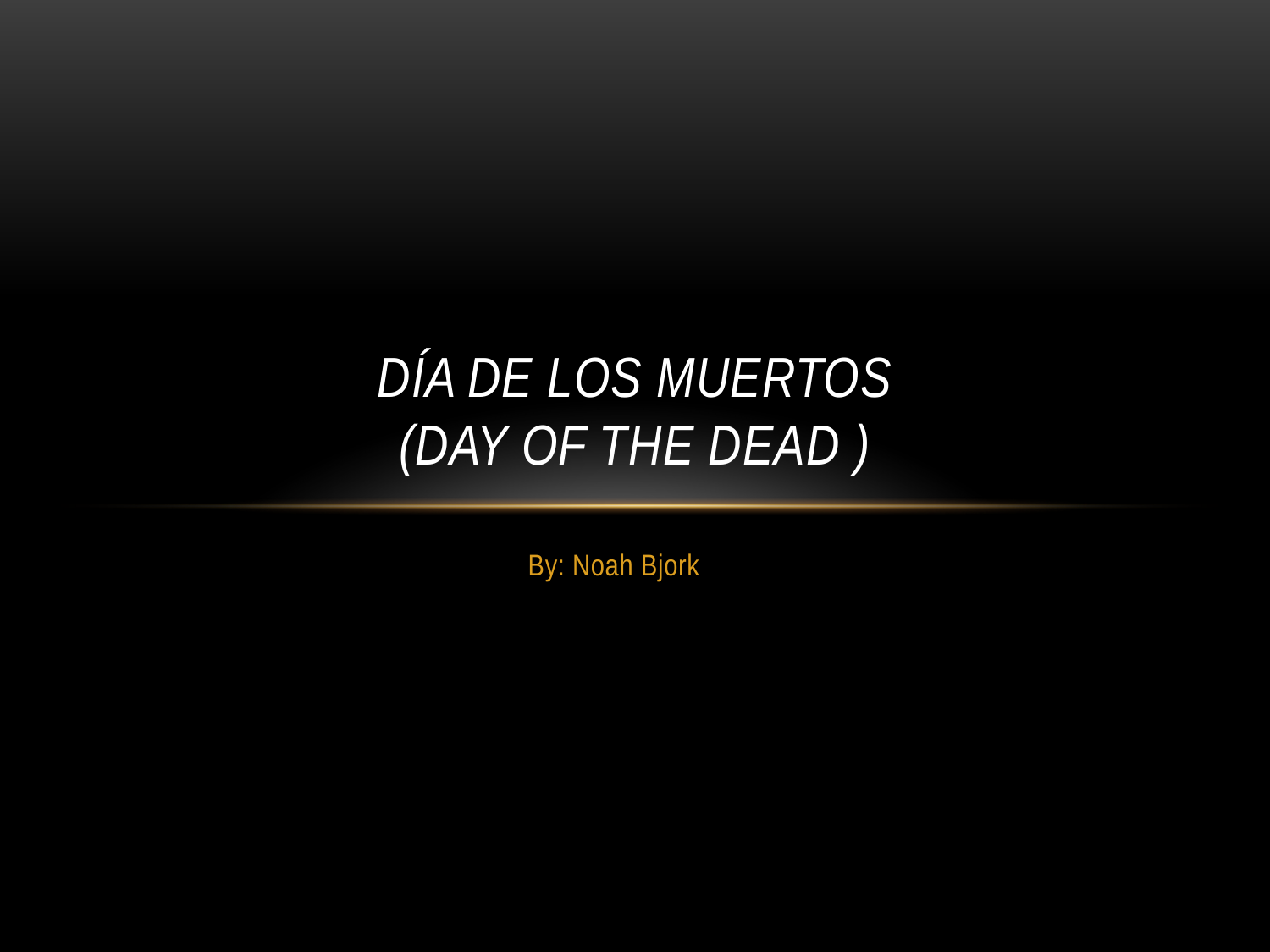

# Día de los Muertos (Day of the dead )
By: Noah Bjork